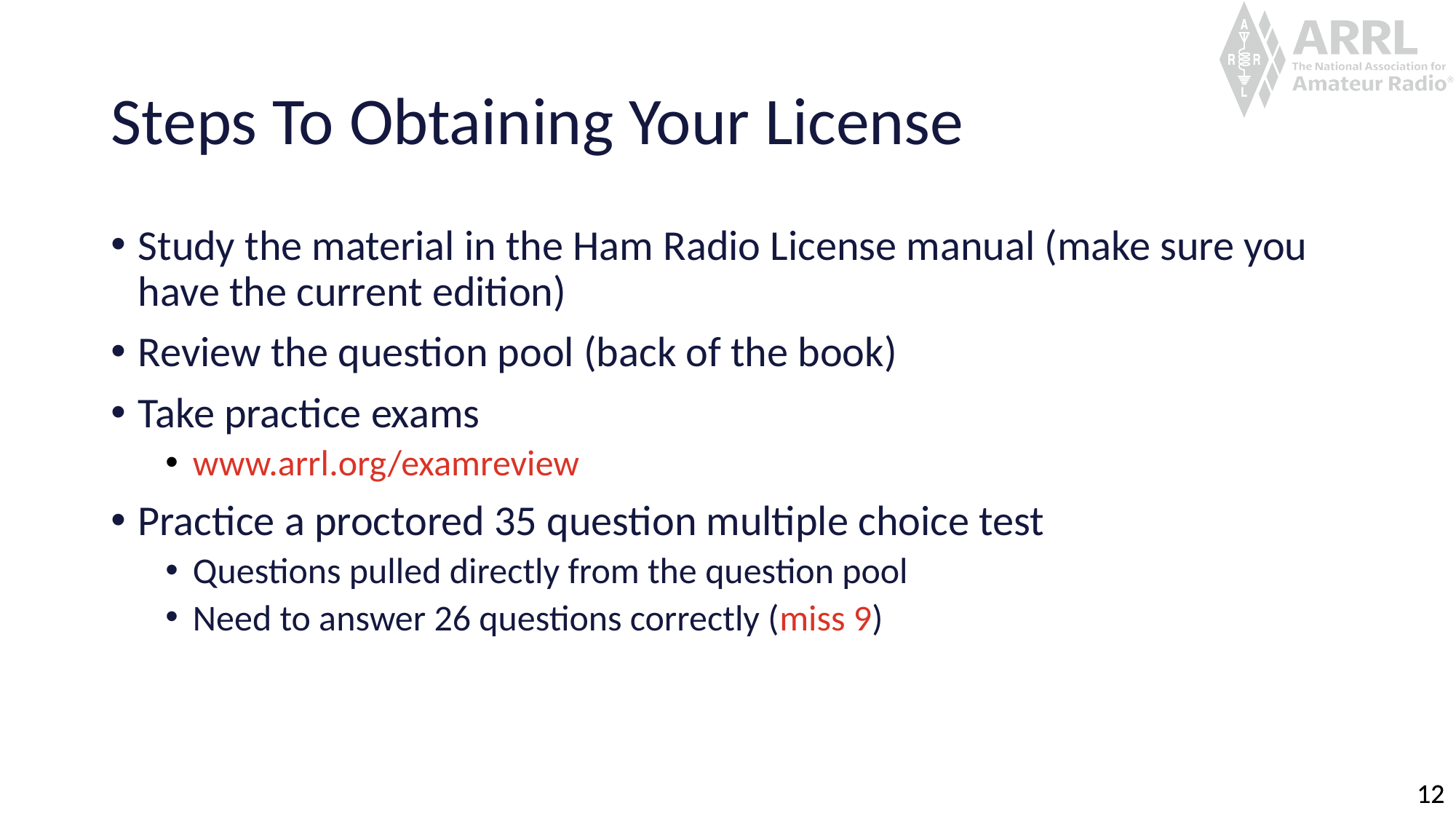

# Steps To Obtaining Your License
Study the material in the Ham Radio License manual (make sure you have the current edition)
Review the question pool (back of the book)
Take practice exams
www.arrl.org/examreview
Practice a proctored 35 question multiple choice test
Questions pulled directly from the question pool
Need to answer 26 questions correctly (miss 9)